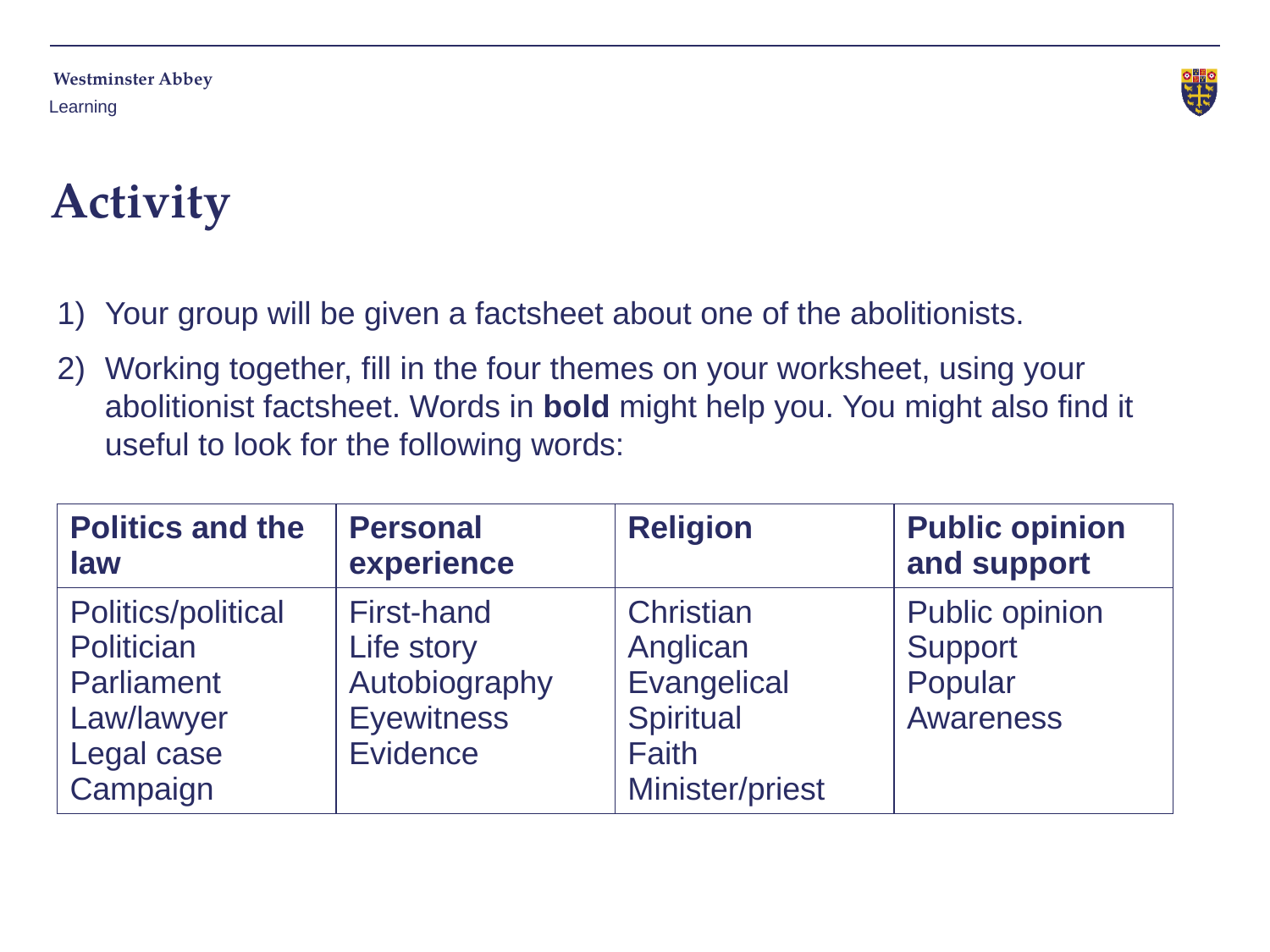

Learning
# Activity
Your group will be given a factsheet about one of the abolitionists.
Working together, fill in the four themes on your worksheet, using your abolitionist factsheet. Words in bold might help you. You might also find it useful to look for the following words:

| Politics and the law | Personal experience | Religion | Public opinion and support |
| --- | --- | --- | --- |
| Politics/political Politician Parliament Law/lawyer Legal case Campaign | First-hand Life story Autobiography Eyewitness Evidence | Christian Anglican Evangelical Spiritual Faith Minister/priest | Public opinion Support Popular Awareness |